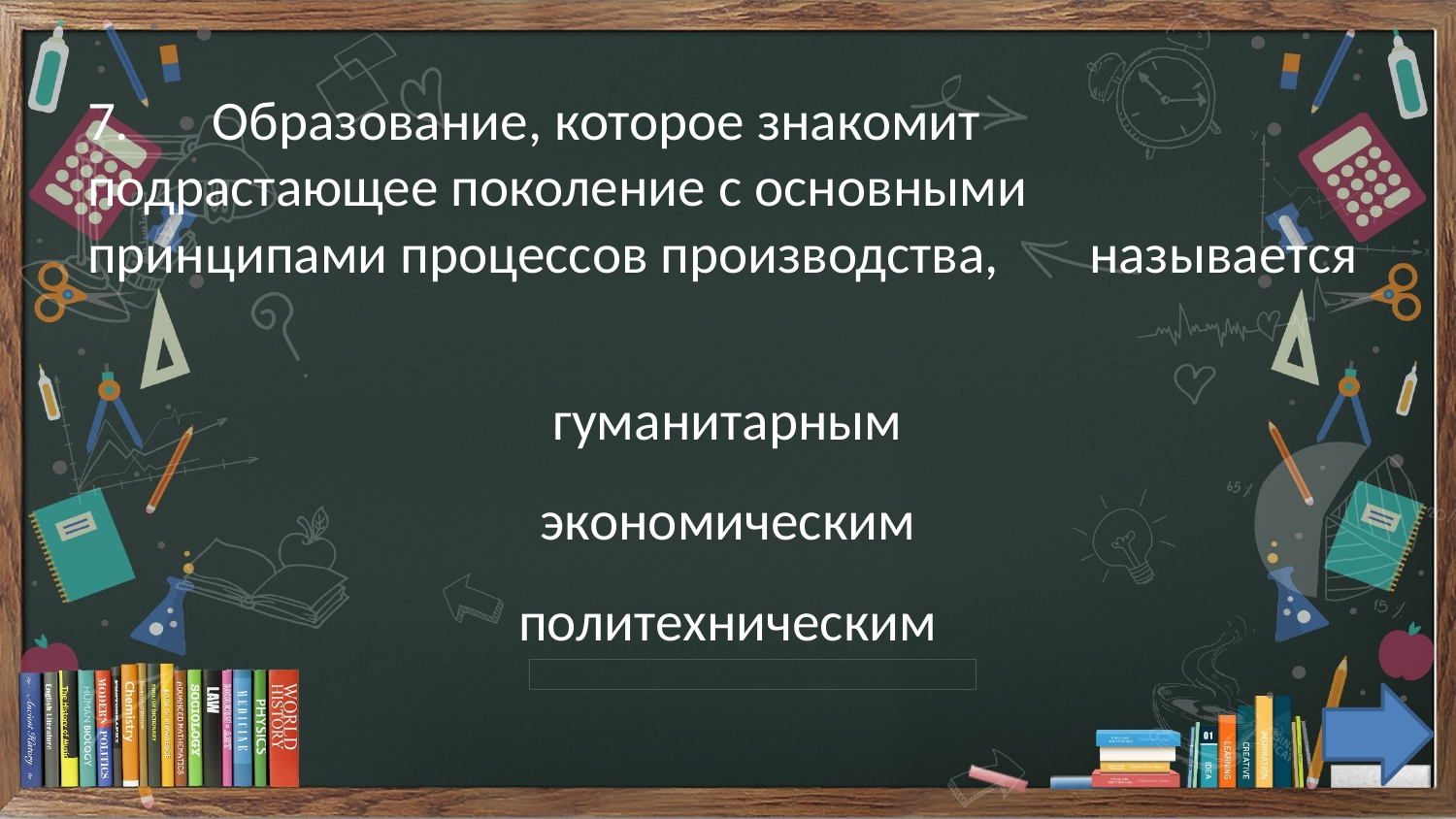

7.	Образование, которое знакомит 	подрастающее поколение с основными 	принципами процессов производства, 	называется

гуманитарным
экономическим
политехническим